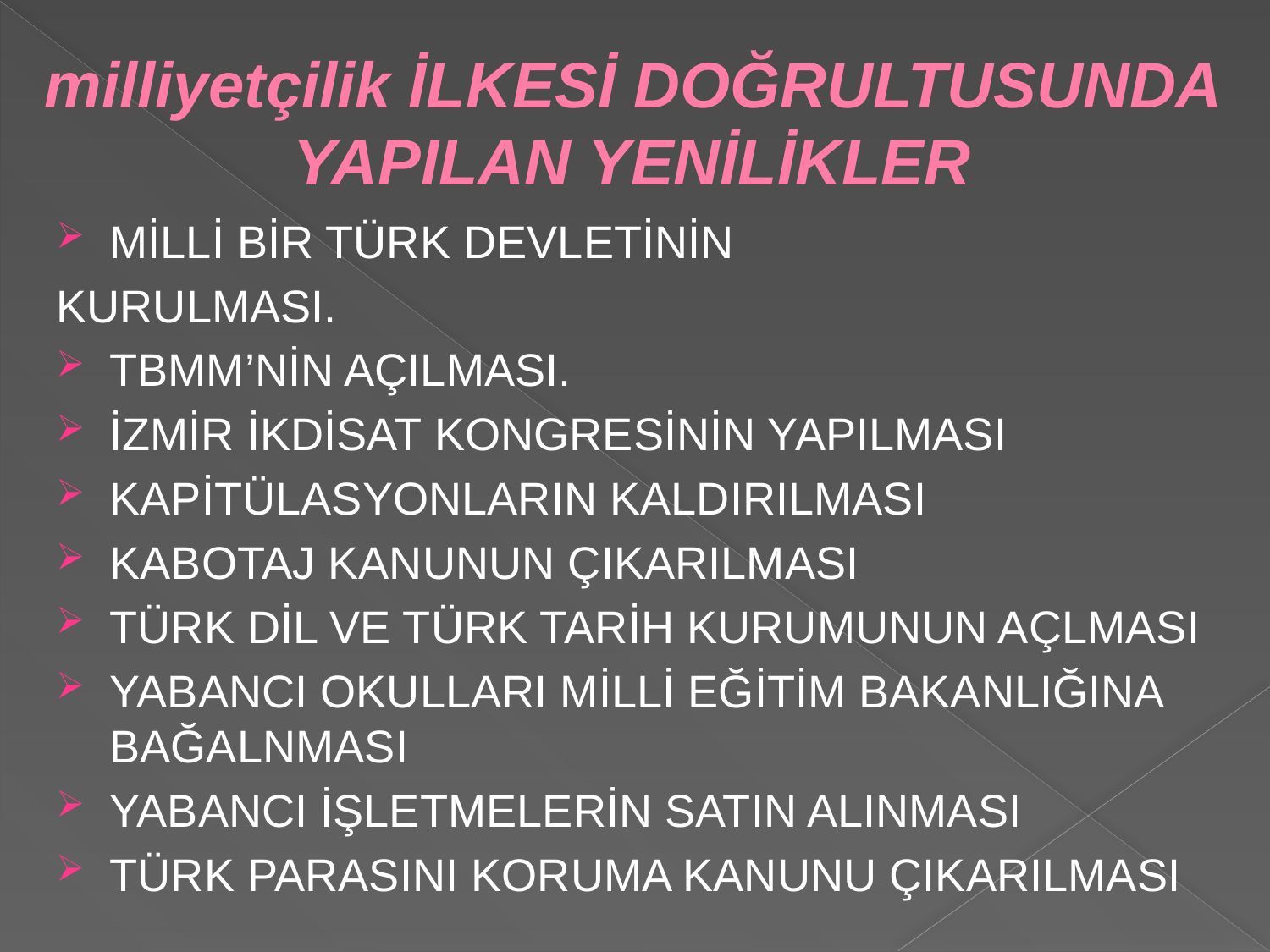

# milliyetçilik İLKESİ DOĞRULTUSUNDA YAPILAN YENİLİKLER
MİLLİ BİR TÜRK DEVLETİNİN
KURULMASI.
TBMM’NİN AÇILMASI.
İZMİR İKDİSAT KONGRESİNİN YAPILMASI
KAPİTÜLASYONLARIN KALDIRILMASI
KABOTAJ KANUNUN ÇIKARILMASI
TÜRK DİL VE TÜRK TARİH KURUMUNUN AÇLMASI
YABANCI OKULLARI MİLLİ EĞİTİM BAKANLIĞINA BAĞALNMASI
YABANCI İŞLETMELERİN SATIN ALINMASI
TÜRK PARASINI KORUMA KANUNU ÇIKARILMASI